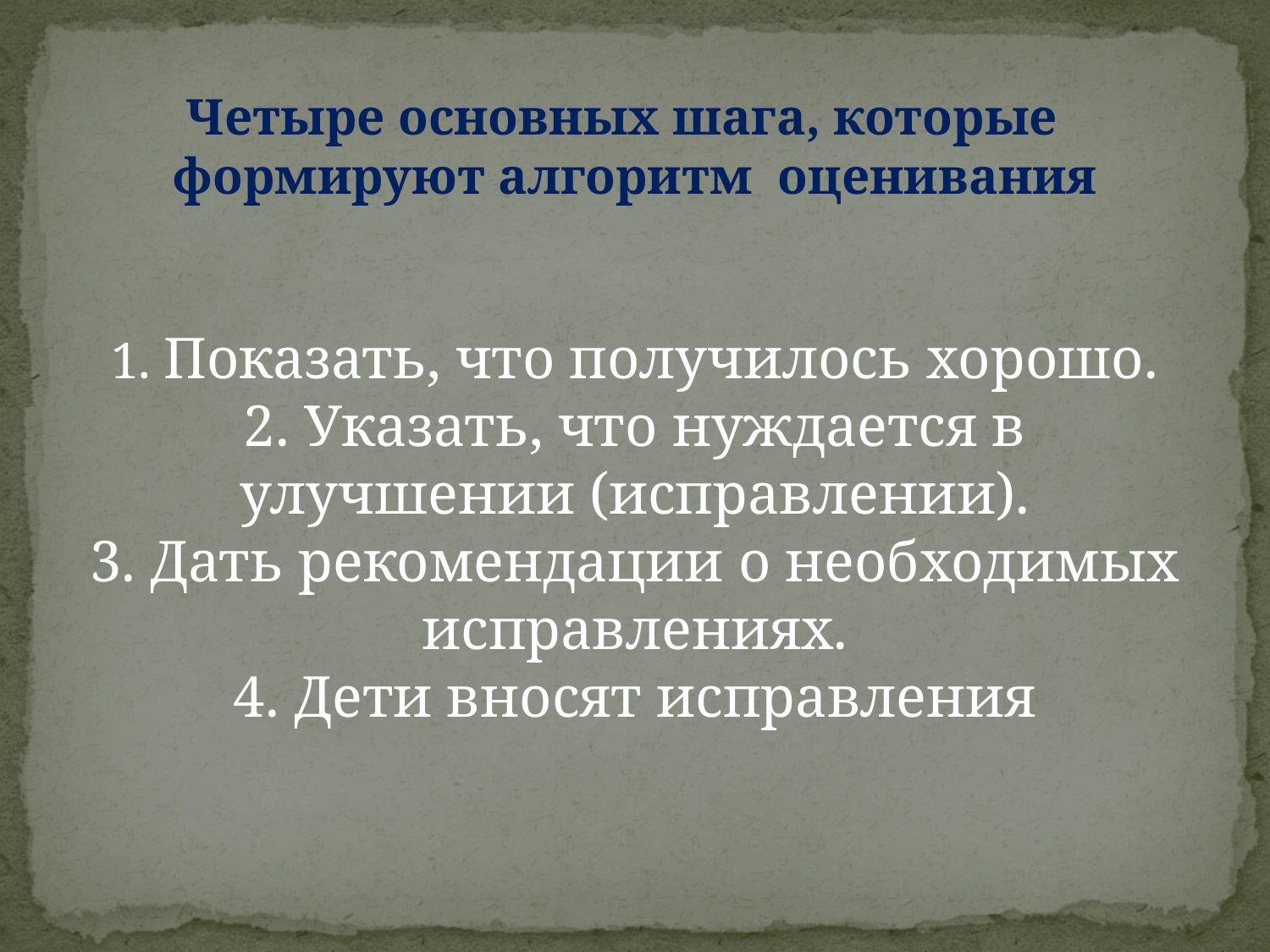

Четыре основных шага, которые   формируют алгоритм  оценивания
1. Показать, что получилось хорошо.
2. Указать, что нуждается в улучшении (исправлении).
3. Дать рекомендации о необходимых исправлениях.
4. Дети вносят исправления